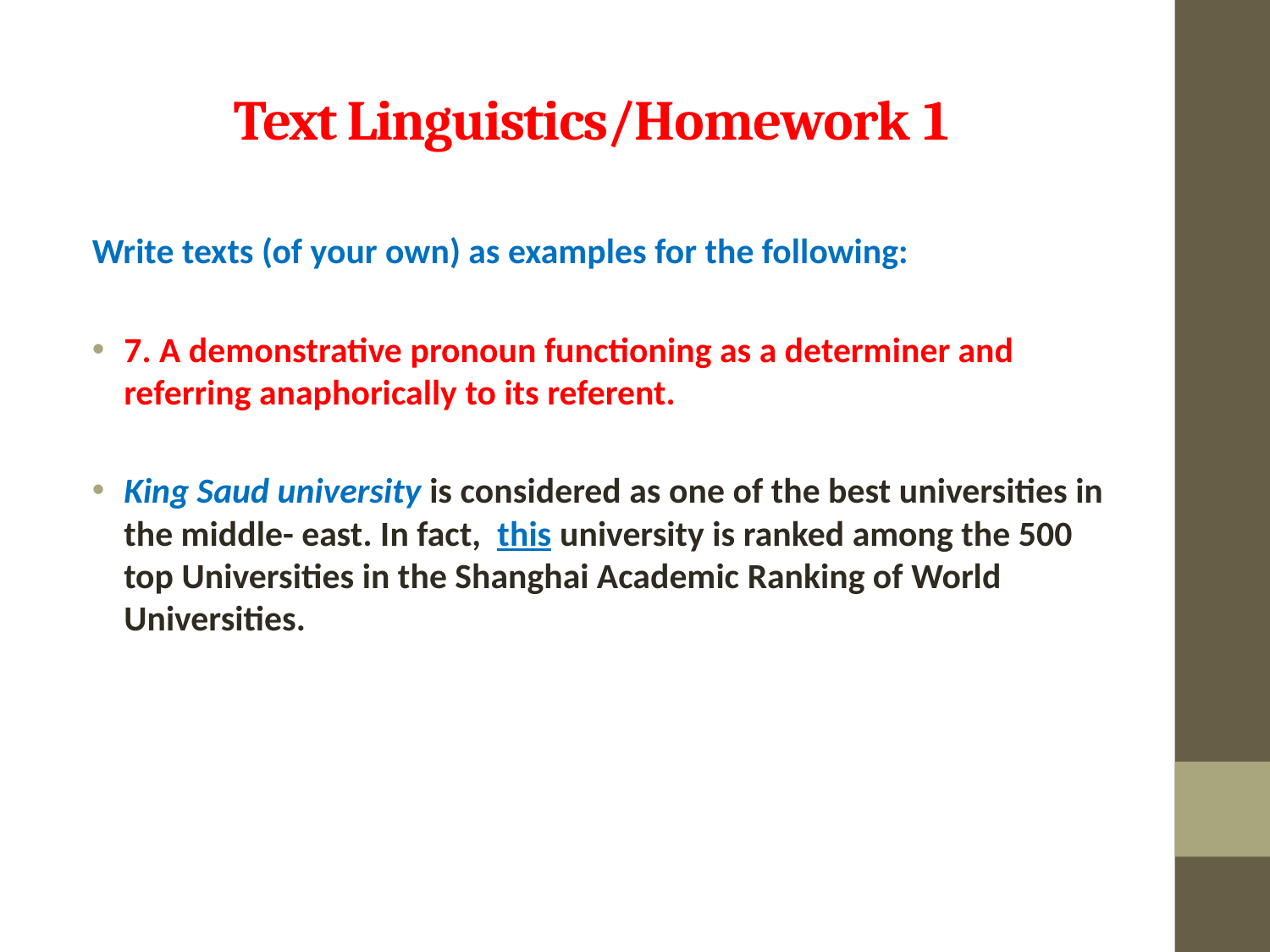

# Text Linguistics/Homework 1
Write texts (of your own) as examples for the following:

7. A demonstrative pronoun functioning as a determiner and referring anaphorically to its referent.

King Saud university is considered as one of the best universities in the middle- east. In fact,  this university is ranked among the 500 top Universities in the Shanghai Academic Ranking of World Universities.